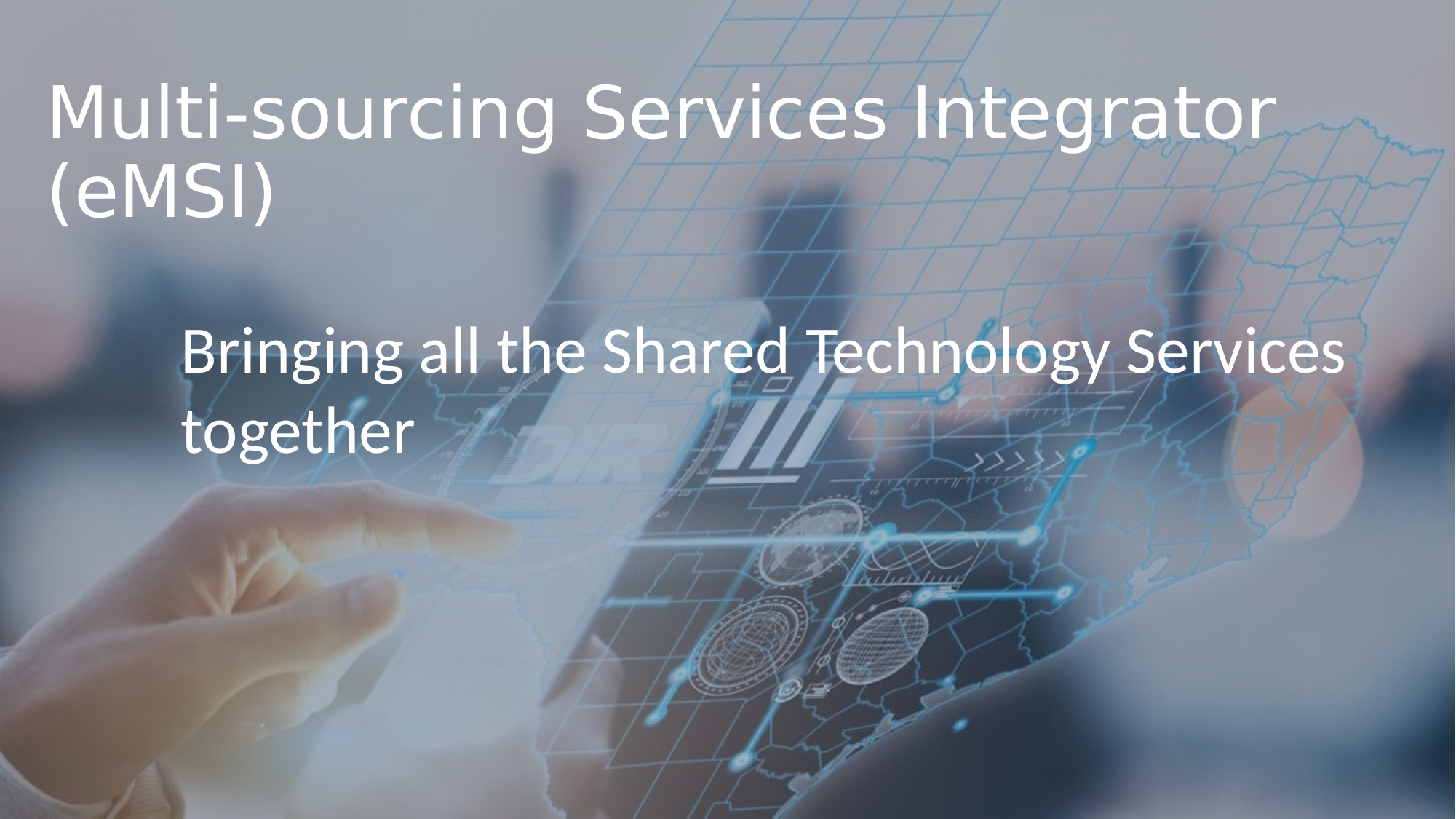

# Multi-sourcing Services Integrator (eMSI)
Bringing all the Shared Technology Services together